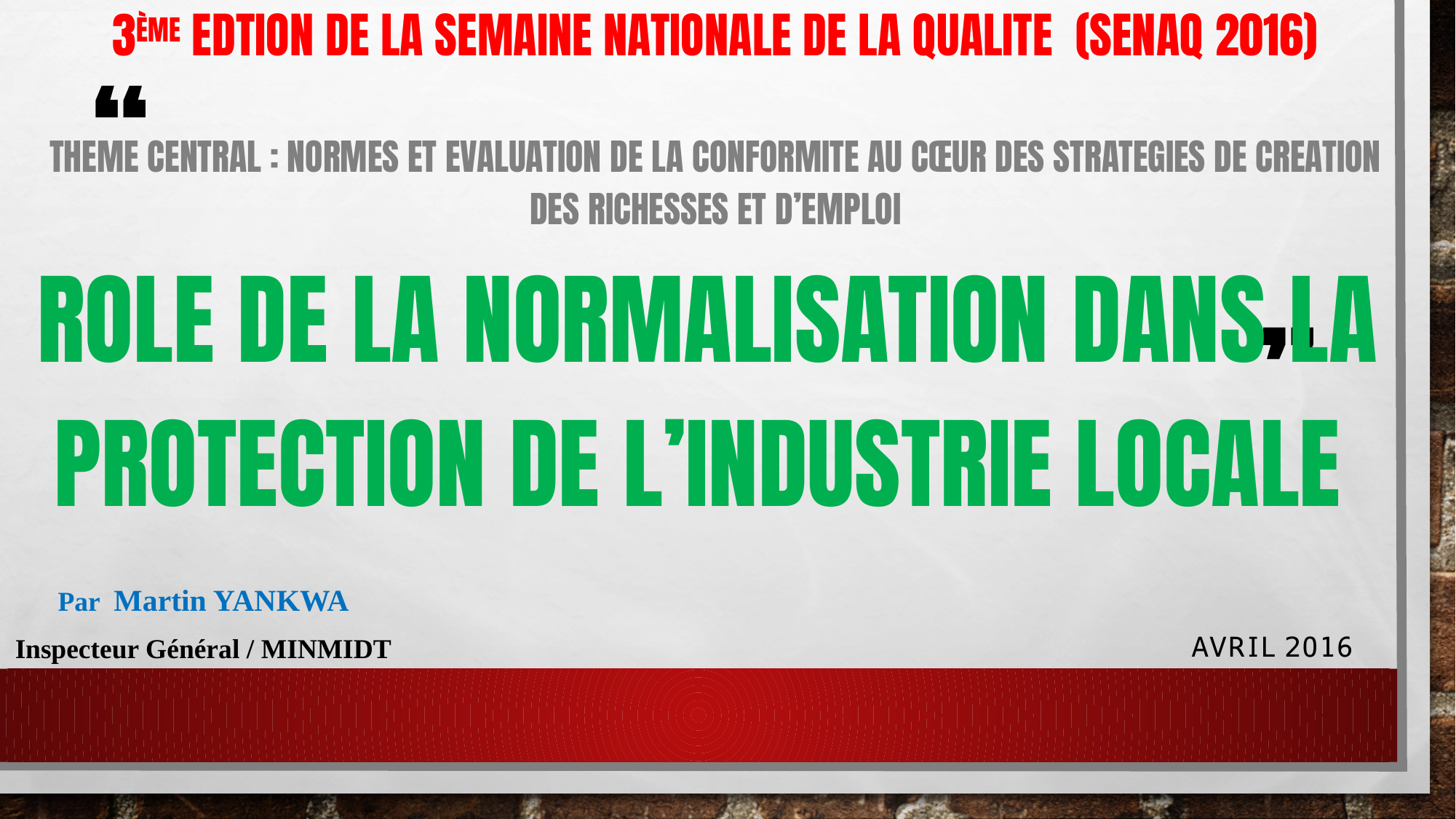

# 3ème EDTION DE LA SEMAINE NATIONALE DE LA QUALITE  (SENAQ 2016)
THEME CENTRAL : Normes et evaluatioN de la conformite au cœur des strategies de creation des richesses et d’emploi
 rOLE DE LA NORMALISATION DANS LA PROTECTION DE L’INDUSTRIE LOCALE

Par  Martin YANKWA
Inspecteur Général / MINMIDT
AVRIL 2016